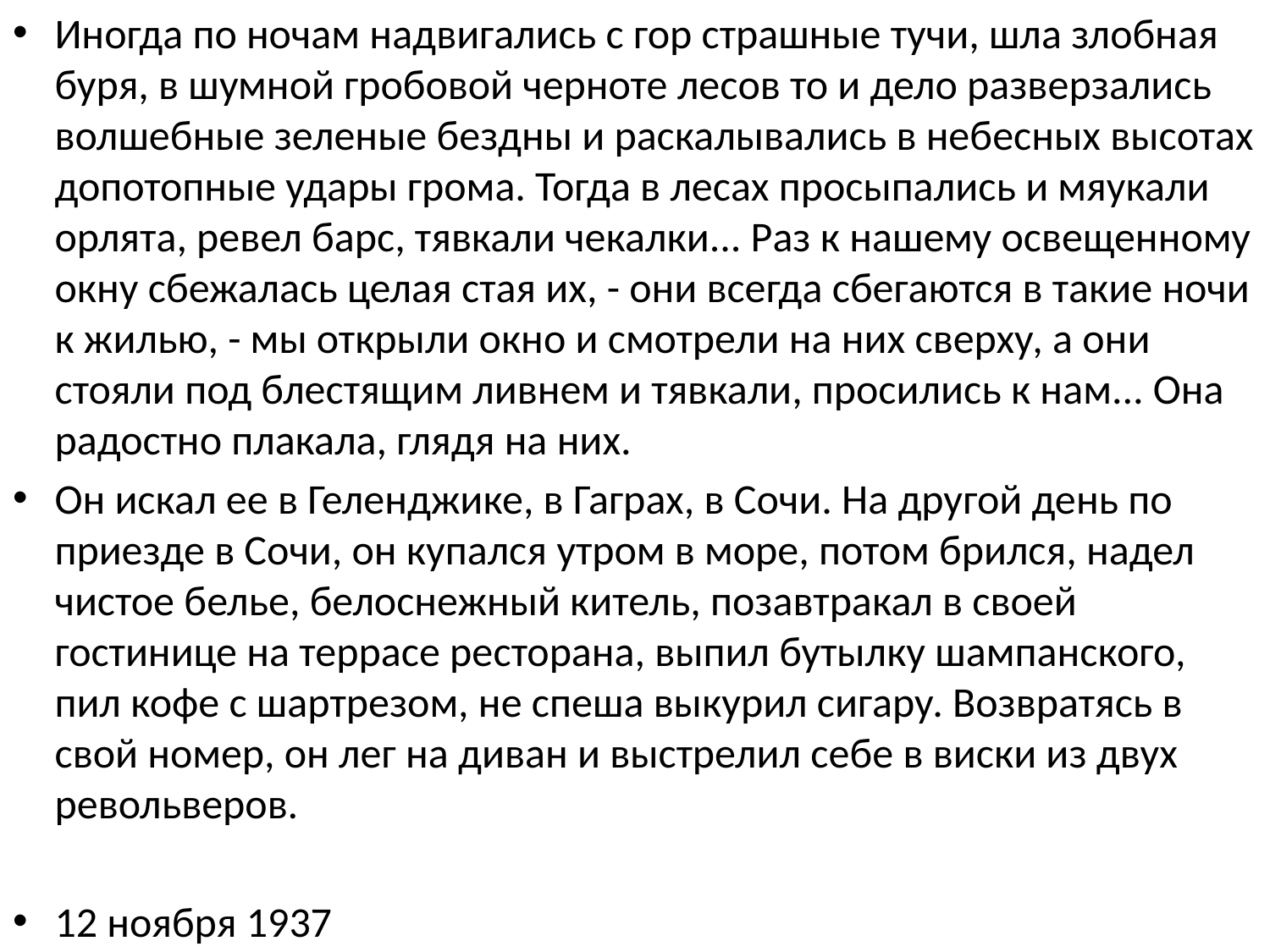

Иногда по ночам надвигались с гор страшные тучи, шла злобная буря, в шумной гробовой черноте лесов то и дело разверзались волшебные зеленые бездны и раскалывались в небесных высотах допотопные удары грома. Тогда в лесах просыпались и мяукали орлята, ревел барс, тявкали чекалки... Раз к нашему освещенному окну сбежалась целая стая их, - они всегда сбегаются в такие ночи к жилью, - мы открыли окно и смотрели на них сверху, а они стояли под блестящим ливнем и тявкали, просились к нам... Она радостно плакала, глядя на них.
Он искал ее в Геленджике, в Гаграх, в Сочи. На другой день по приезде в Сочи, он купался утром в море, потом брился, надел чистое белье, белоснежный китель, позавтракал в своей гостинице на террасе ресторана, выпил бутылку шампанского, пил кофе с шартрезом, не спеша выкурил сигару. Возвратясь в свой номер, он лег на диван и выстрелил себе в виски из двух револьверов.

12 ноября 1937
#